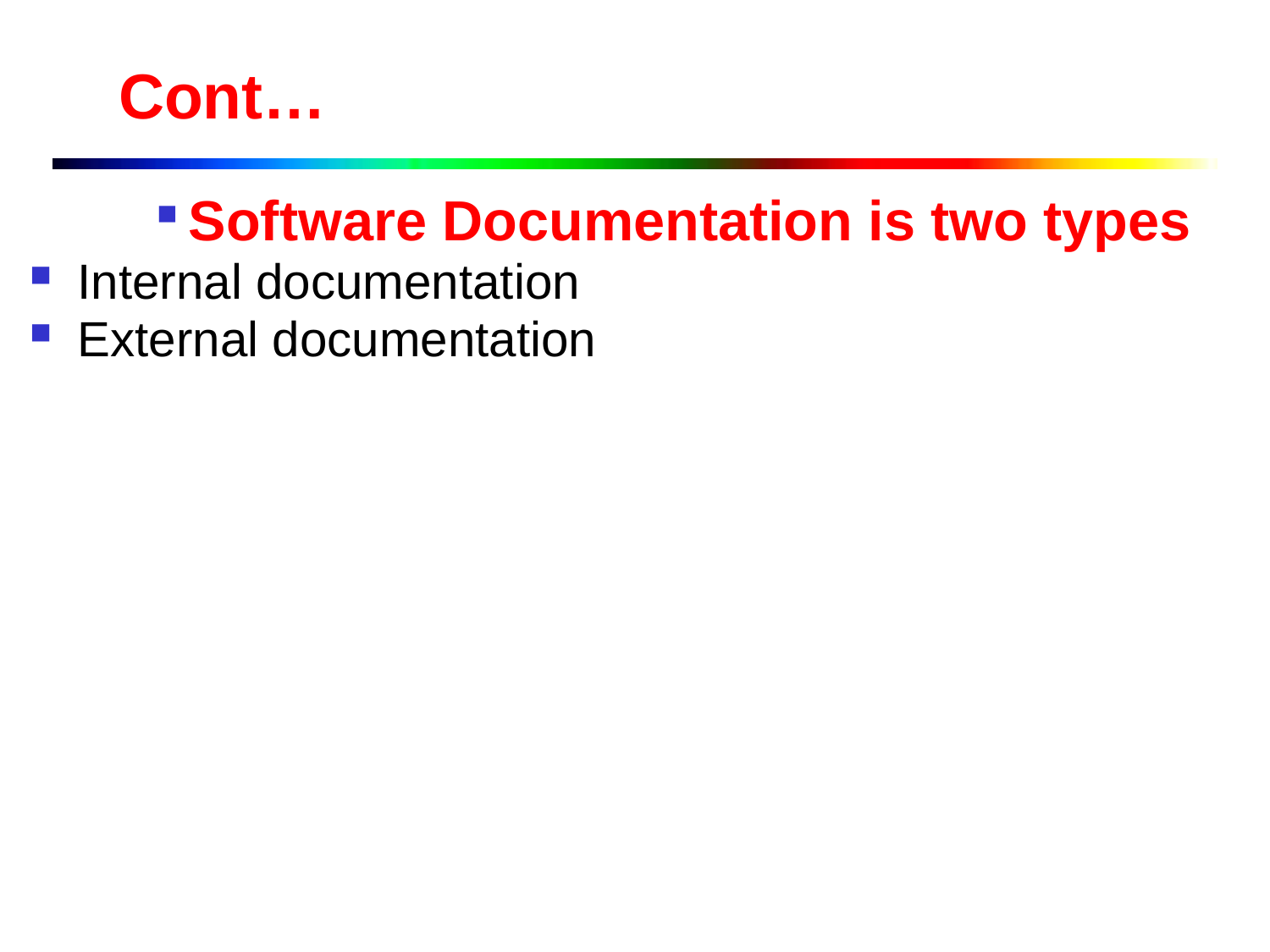

# Cont…
Software Documentation is two types
Internal documentation
External documentation